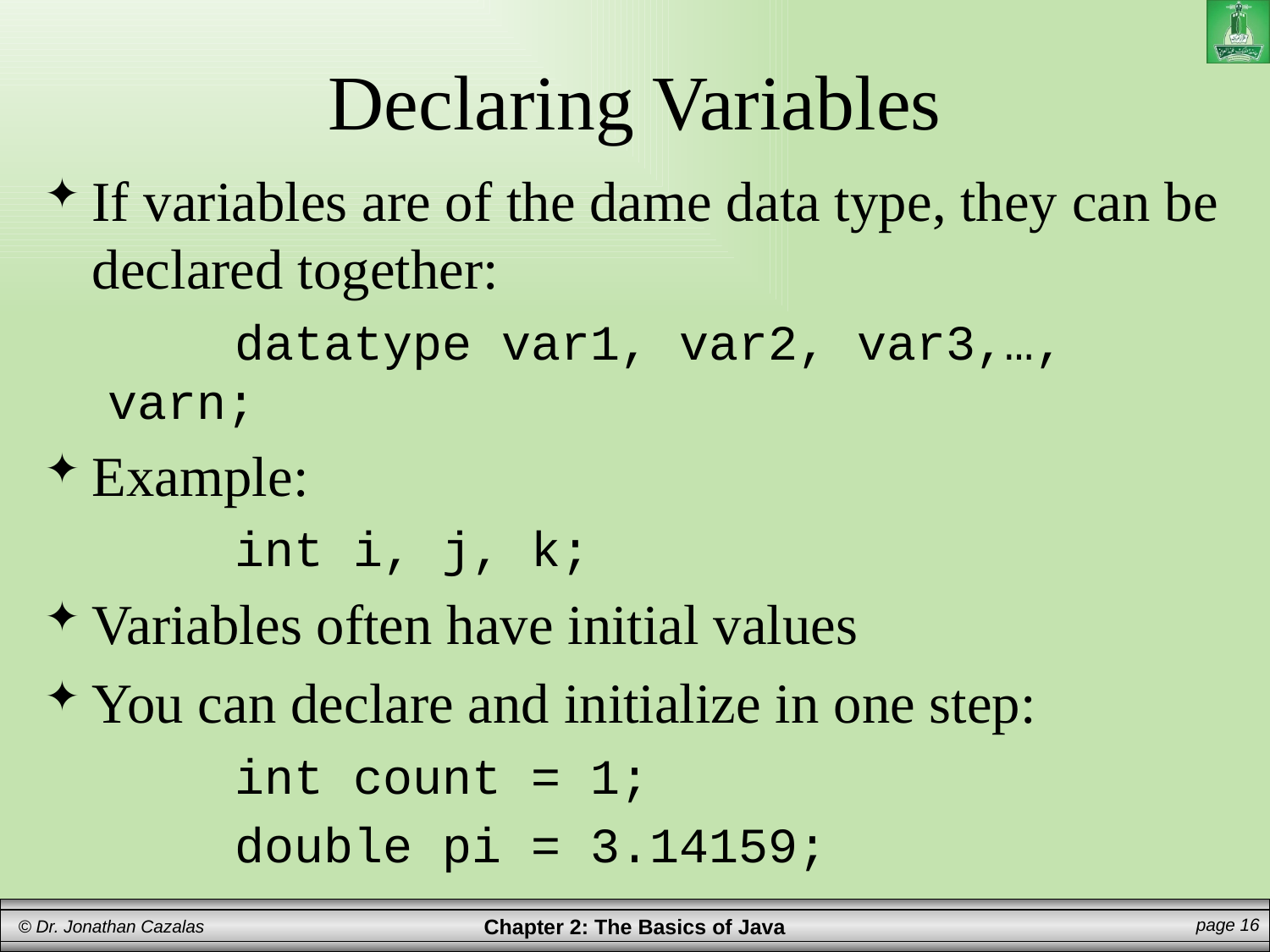

# Declaring Variables
If variables are of the dame data type, they can be declared together:
	datatype var1, var2, var3,…, varn;
Example:
	int i, j, k;
Variables often have initial values
You can declare and initialize in one step:
	int count = 1;
	double pi = 3.14159;